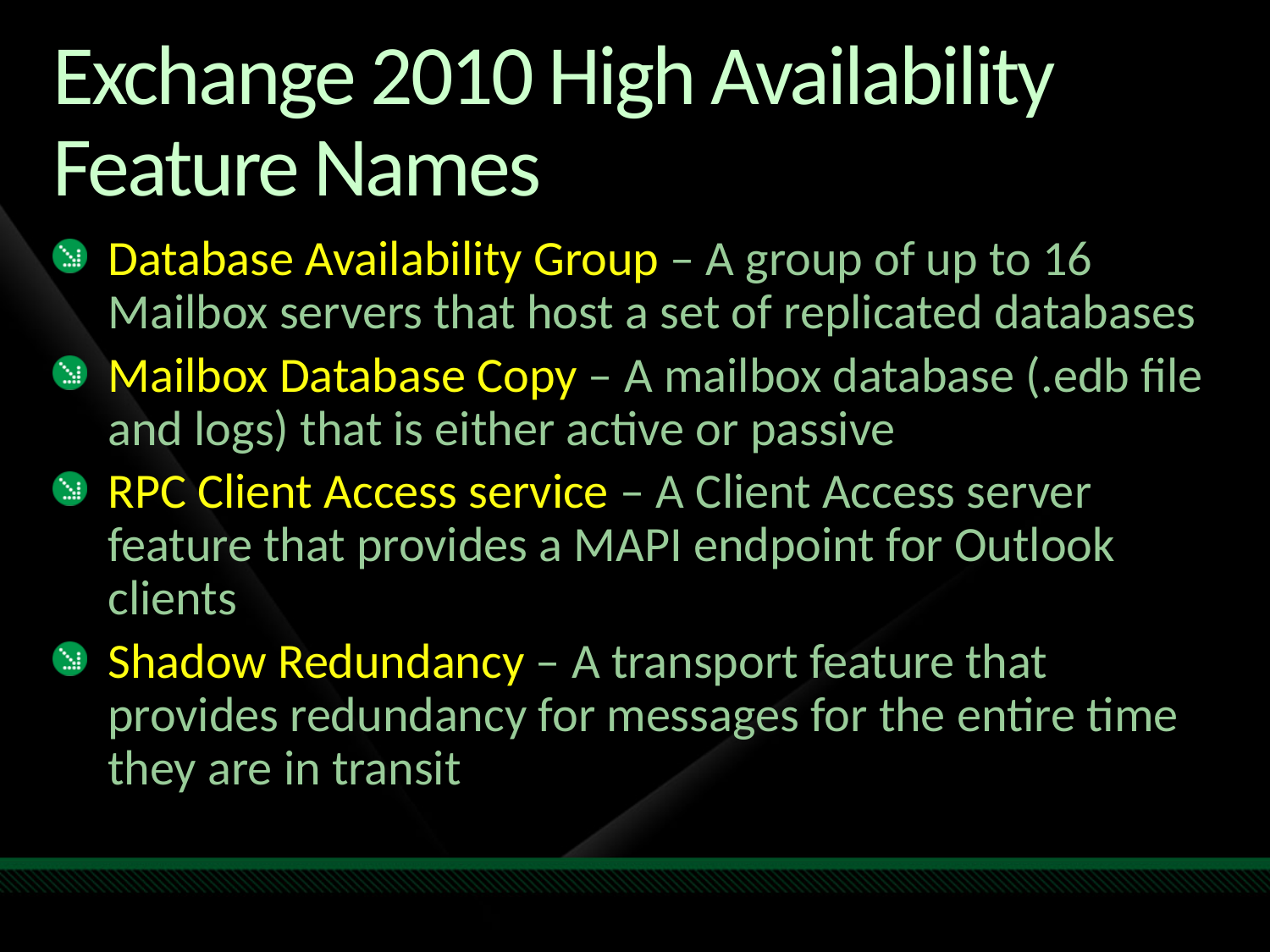

# Exchange 2010 High Availability Feature Names
Database Availability Group – A group of up to 16 Mailbox servers that host a set of replicated databases
Mailbox Database Copy – A mailbox database (.edb file and logs) that is either active or passive
RPC Client Access service – A Client Access server feature that provides a MAPI endpoint for Outlook clients
Shadow Redundancy – A transport feature that provides redundancy for messages for the entire time they are in transit